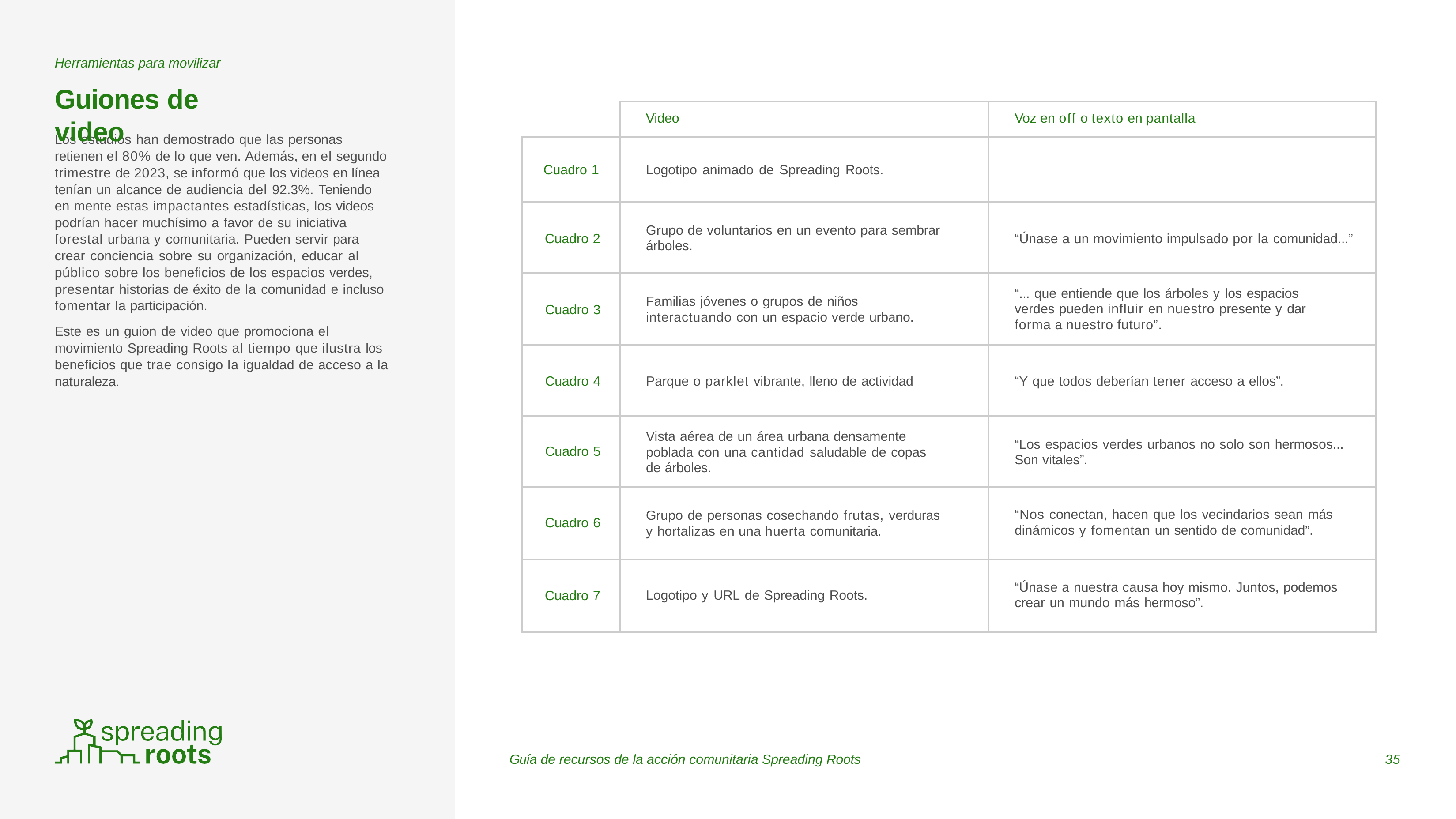

Herramientas para movilizar
# Guiones de video
|  | Video | Voz en off o texto en pantalla |
| --- | --- | --- |
| Cuadro 1 | Logotipo animado de Spreading Roots. |  |
| Cuadro 2 | Grupo de voluntarios en un evento para sembrar árboles. | “Únase a un movimiento impulsado por la comunidad...” |
| Cuadro 3 | Familias jóvenes o grupos de niños interactuando con un espacio verde urbano. | “... que entiende que los árboles y los espacios verdes pueden influir en nuestro presente y dar forma a nuestro futuro”. |
| Cuadro 4 | Parque o parklet vibrante, lleno de actividad | “Y que todos deberían tener acceso a ellos”. |
| Cuadro 5 | Vista aérea de un área urbana densamente poblada con una cantidad saludable de copas de árboles. | “Los espacios verdes urbanos no solo son hermosos... Son vitales”. |
| Cuadro 6 | Grupo de personas cosechando frutas, verduras y hortalizas en una huerta comunitaria. | “Nos conectan, hacen que los vecindarios sean más dinámicos y fomentan un sentido de comunidad”. |
| Cuadro 7 | Logotipo y URL de Spreading Roots. | “Únase a nuestra causa hoy mismo. Juntos, podemos crear un mundo más hermoso”. |
Los estudios han demostrado que las personas retienen el 80% de lo que ven. Además, en el segundo trimestre de 2023, se informó que los videos en línea tenían un alcance de audiencia del 92.3%. Teniendo en mente estas impactantes estadísticas, los videos podrían hacer muchísimo a favor de su iniciativa forestal urbana y comunitaria. Pueden servir para crear conciencia sobre su organización, educar al público sobre los beneficios de los espacios verdes, presentar historias de éxito de la comunidad e incluso fomentar la participación.
Este es un guion de video que promociona el movimiento Spreading Roots al tiempo que ilustra los beneficios que trae consigo la igualdad de acceso a la naturaleza.
Guía de recursos de la acción comunitaria Spreading Roots
35